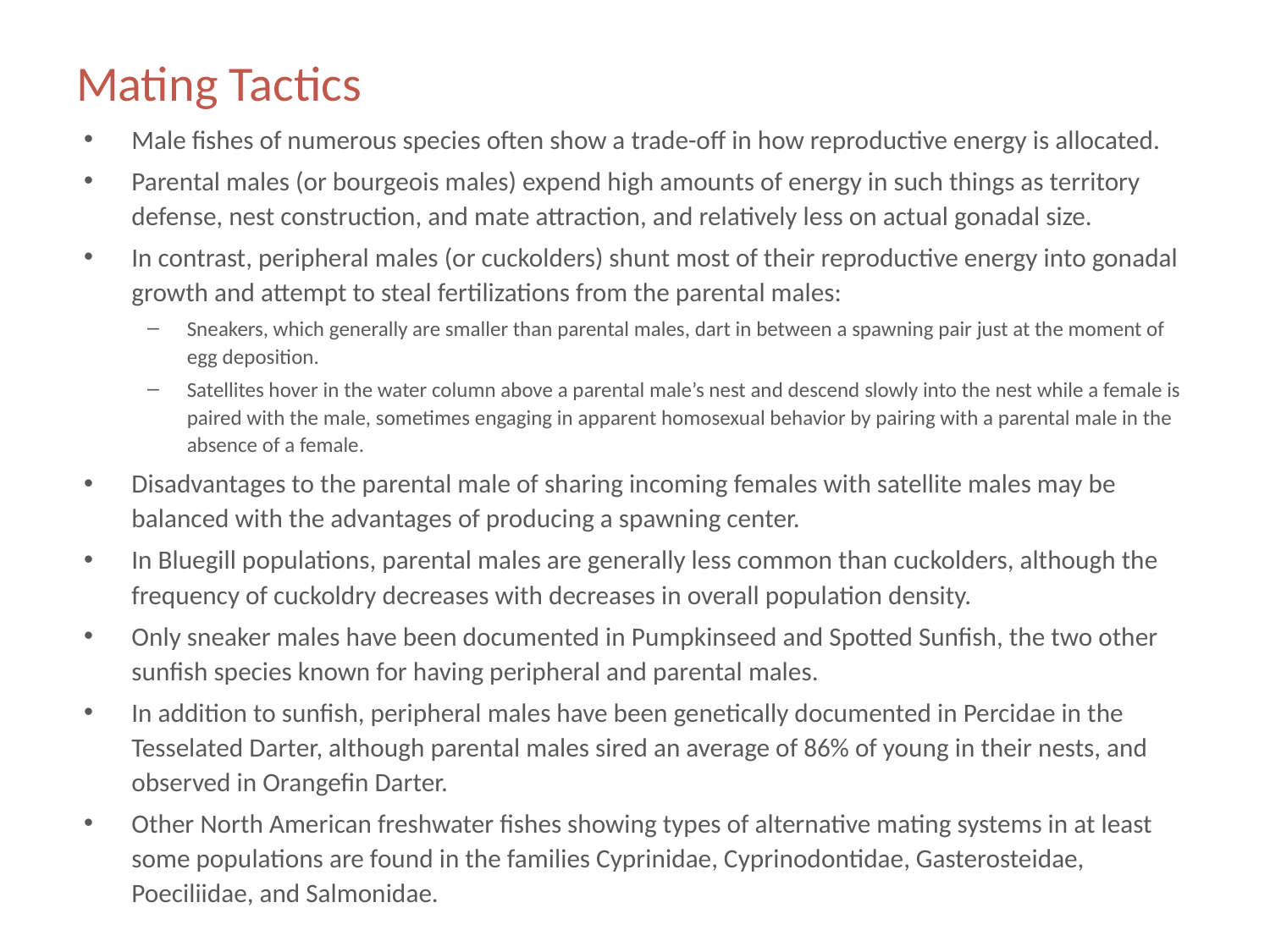

# Mating Tactics
Male fishes of numerous species often show a trade-off in how reproductive energy is allocated.
Parental males (or bourgeois males) expend high amounts of energy in such things as territory defense, nest construction, and mate attraction, and relatively less on actual gonadal size.
In contrast, peripheral males (or cuckolders) shunt most of their reproductive energy into gonadal growth and attempt to steal fertilizations from the parental males:
Sneakers, which generally are smaller than parental males, dart in between a spawning pair just at the moment of egg deposition.
Satellites hover in the water column above a parental male’s nest and descend slowly into the nest while a female is paired with the male, sometimes engaging in apparent homosexual behavior by pairing with a parental male in the absence of a female.
Disadvantages to the parental male of sharing incoming females with satellite males may be balanced with the advantages of producing a spawning center.
In Bluegill populations, parental males are generally less common than cuckolders, although the frequency of cuckoldry decreases with decreases in overall population density.
Only sneaker males have been documented in Pumpkinseed and Spotted Sunfish, the two other sunfish species known for having peripheral and parental males.
In addition to sunfish, peripheral males have been genetically documented in Percidae in the Tesselated Darter, although parental males sired an average of 86% of young in their nests, and observed in Orangefin Darter.
Other North American freshwater fishes showing types of alternative mating systems in at least some populations are found in the families Cyprinidae, Cyprinodontidae, Gasterosteidae, Poeciliidae, and Salmonidae.